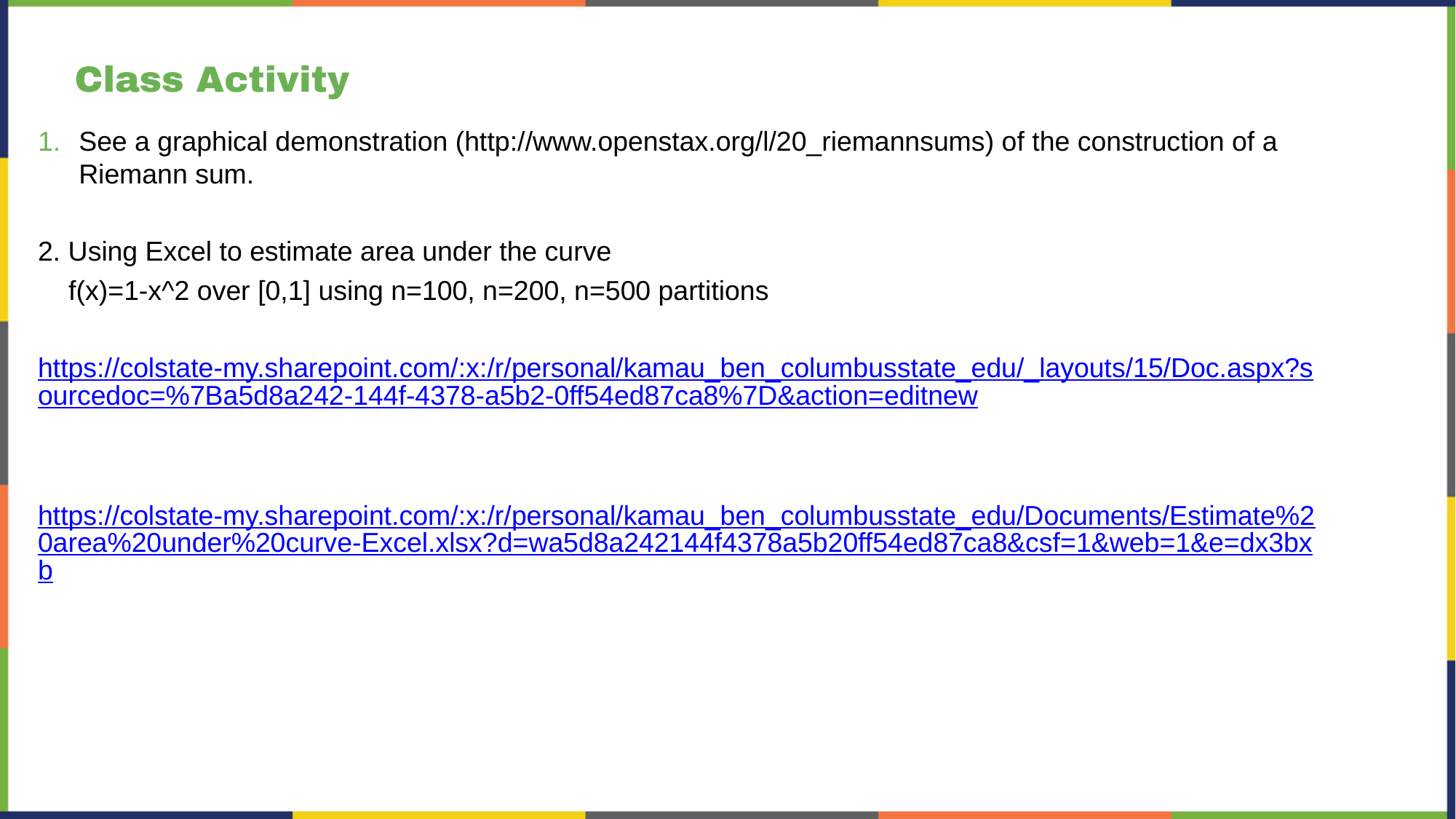

# Class Activity
See a graphical demonstration (http://www.openstax.org/l/20_riemannsums) of the construction of a Riemann sum.

2. Using Excel to estimate area under the curve
    f(x)=1-x^2 over [0,1] using n=100, n=200, n=500 partitions

https://colstate-my.sharepoint.com/:x:/r/personal/kamau_ben_columbusstate_edu/_layouts/15/Doc.aspx?sourcedoc=%7Ba5d8a242-144f-4378-a5b2-0ff54ed87ca8%7D&action=editnew

https://colstate-my.sharepoint.com/:x:/r/personal/kamau_ben_columbusstate_edu/Documents/Estimate%20area%20under%20curve-Excel.xlsx?d=wa5d8a242144f4378a5b20ff54ed87ca8&csf=1&web=1&e=dx3bxb